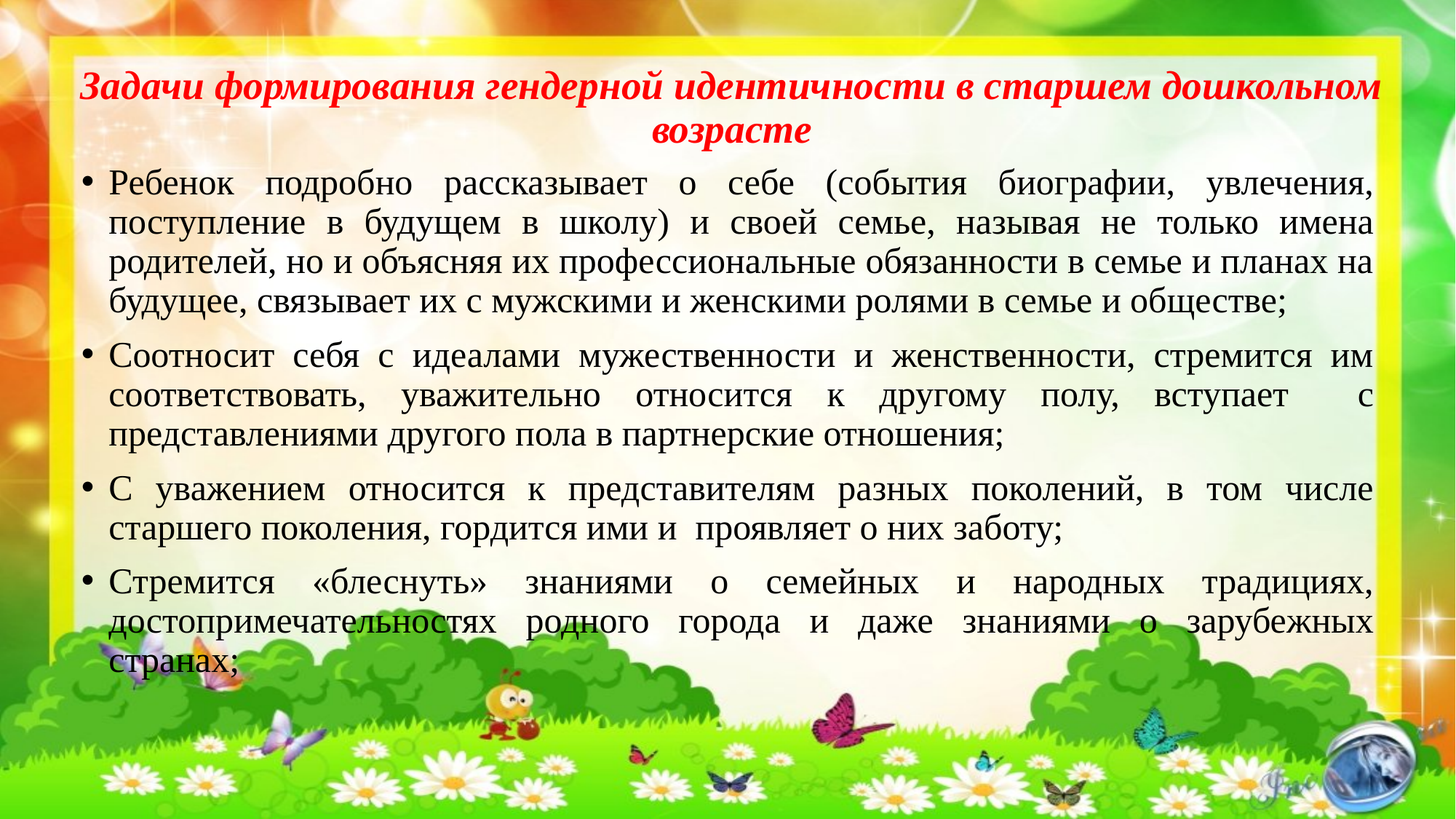

# Задачи формирования гендерной идентичности в старшем дошкольном возрасте
Ребенок подробно рассказывает о себе (события биографии, увлечения, поступление в будущем в школу) и своей семье, называя не только имена родителей, но и объясняя их профессиональные обязанности в семье и планах на будущее, связывает их с мужскими и женскими ролями в семье и обществе;
Соотносит себя с идеалами мужественности и женственности, стремится им соответствовать, уважительно относится к другому полу, вступает  с представлениями другого пола в партнерские отношения;
С уважением относится к представителям разных поколений, в том числе старшего поколения, гордится ими и  проявляет о них заботу;
Стремится «блеснуть» знаниями о семейных и народных традициях, достопримечательностях родного города и даже знаниями о зарубежных странах;